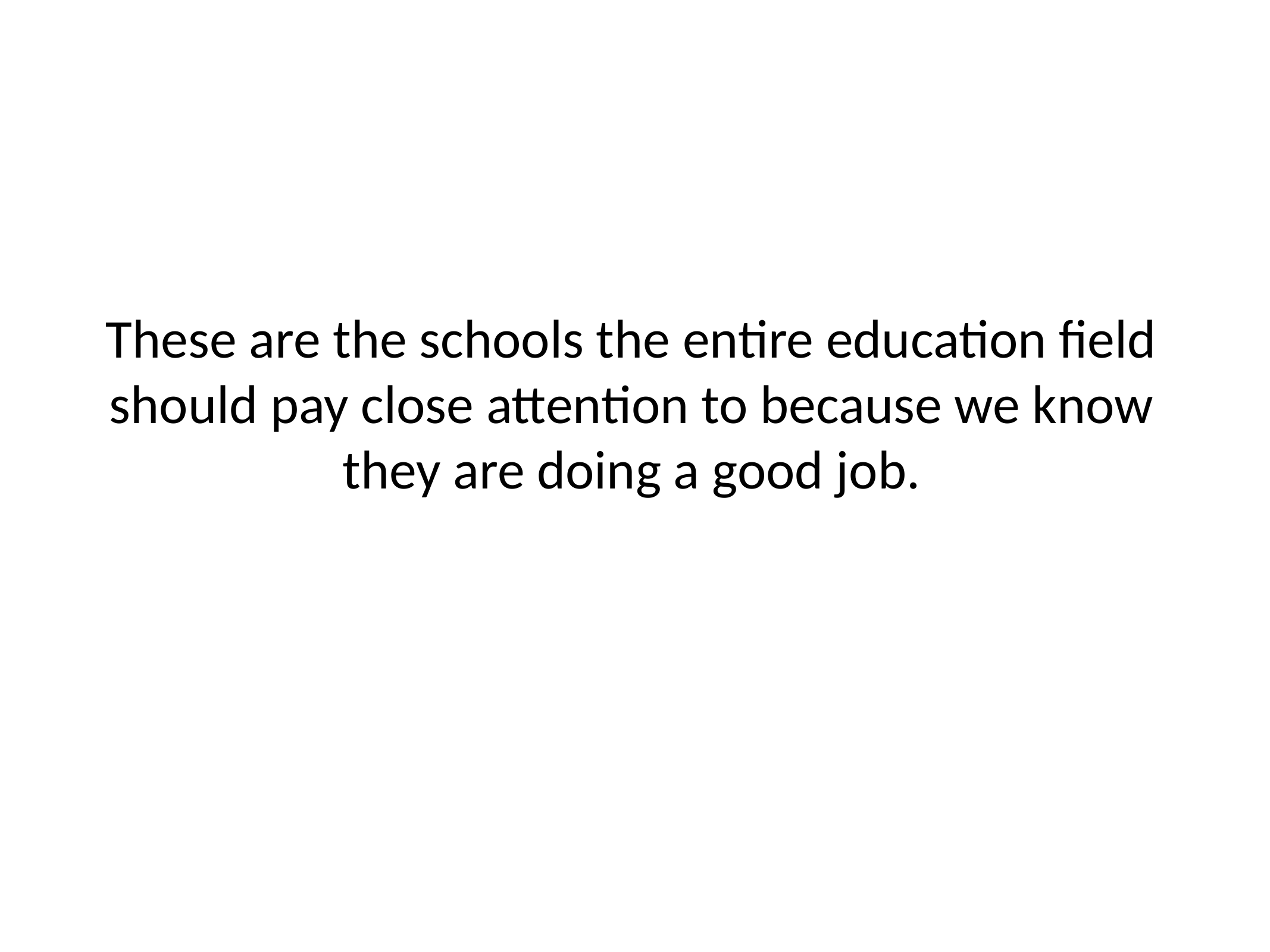

# These are the schools the entire education field should pay close attention to because we know they are doing a good job.